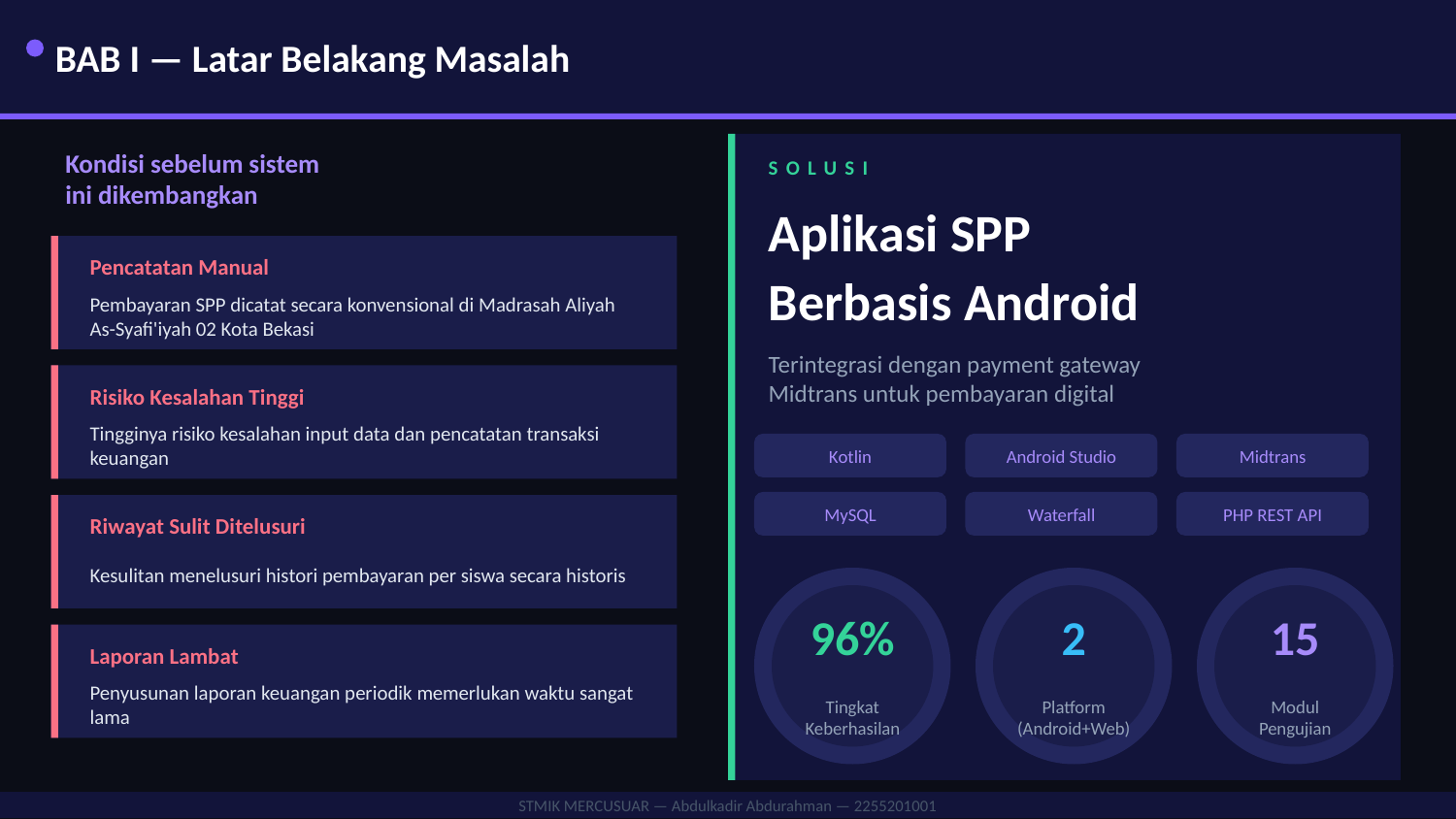

BAB I — Latar Belakang Masalah

Kondisi sebelum sistem
ini dikembangkan
SOLUSI
Aplikasi SPP
Berbasis Android

Pencatatan Manual
Pembayaran SPP dicatat secara konvensional di Madrasah Aliyah As-Syafi'iyah 02 Kota Bekasi
Terintegrasi dengan payment gateway
Midtrans untuk pembayaran digital

Risiko Kesalahan Tinggi
Tingginya risiko kesalahan input data dan pencatatan transaksi keuangan

Kotlin

Android Studio

Midtrans

MySQL

Waterfall

PHP REST API

Riwayat Sulit Ditelusuri
Kesulitan menelusuri histori pembayaran per siswa secara historis

96%
2
15

Laporan Lambat
Penyusunan laporan keuangan periodik memerlukan waktu sangat lama
Tingkat
Keberhasilan
Platform
(Android+Web)
Modul
Pengujian

STMIK MERCUSUAR — Abdulkadir Abdurahman — 2255201001